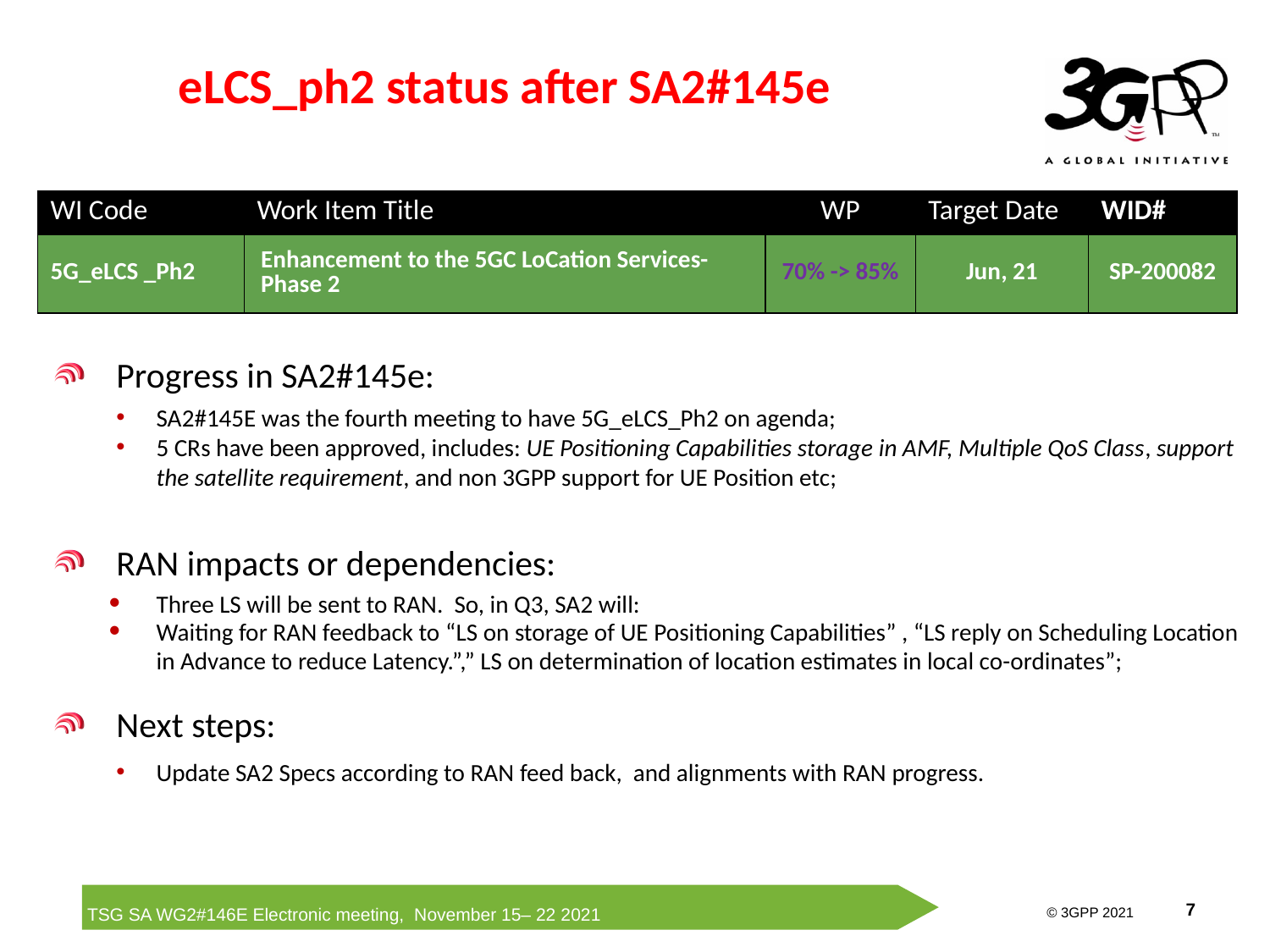

eLCS_ph2 status after SA2#145e
| WI Code | Work Item Title | WP | Target Date | WID# |
| --- | --- | --- | --- | --- |
| 5G\_eLCS \_Ph2 | Enhancement to the 5GC LoCation Services-Phase 2 | 70% -> 85% | Jun, 21 | SP-200082 |
Progress in SA2#145e:
SA2#145E was the fourth meeting to have 5G_eLCS_Ph2 on agenda;
5 CRs have been approved, includes: UE Positioning Capabilities storage in AMF, Multiple QoS Class, support the satellite requirement, and non 3GPP support for UE Position etc;

RAN impacts or dependencies:
Three LS will be sent to RAN.  So, in Q3, SA2 will:
Waiting for RAN feedback to “LS on storage of UE Positioning Capabilities” , “LS reply on Scheduling Location in Advance to reduce Latency.”,” LS on determination of location estimates in local co-ordinates”;

Next steps:
Update SA2 Specs according to RAN feed back,  and alignments with RAN progress.